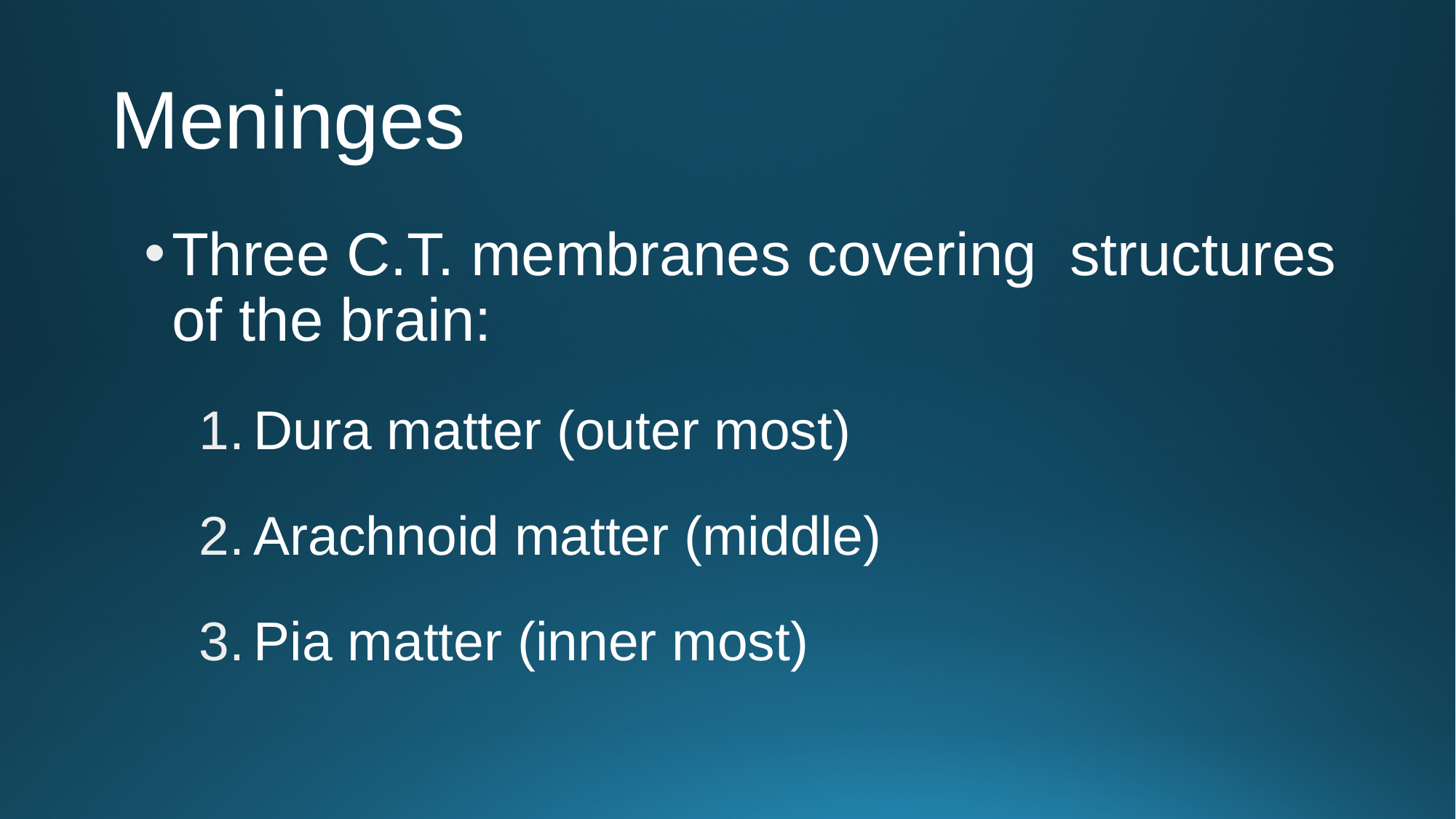

# Meninges
Three C.T. membranes covering  structures of the brain:
Dura matter (outer most)
Arachnoid matter (middle)
Pia matter (inner most)